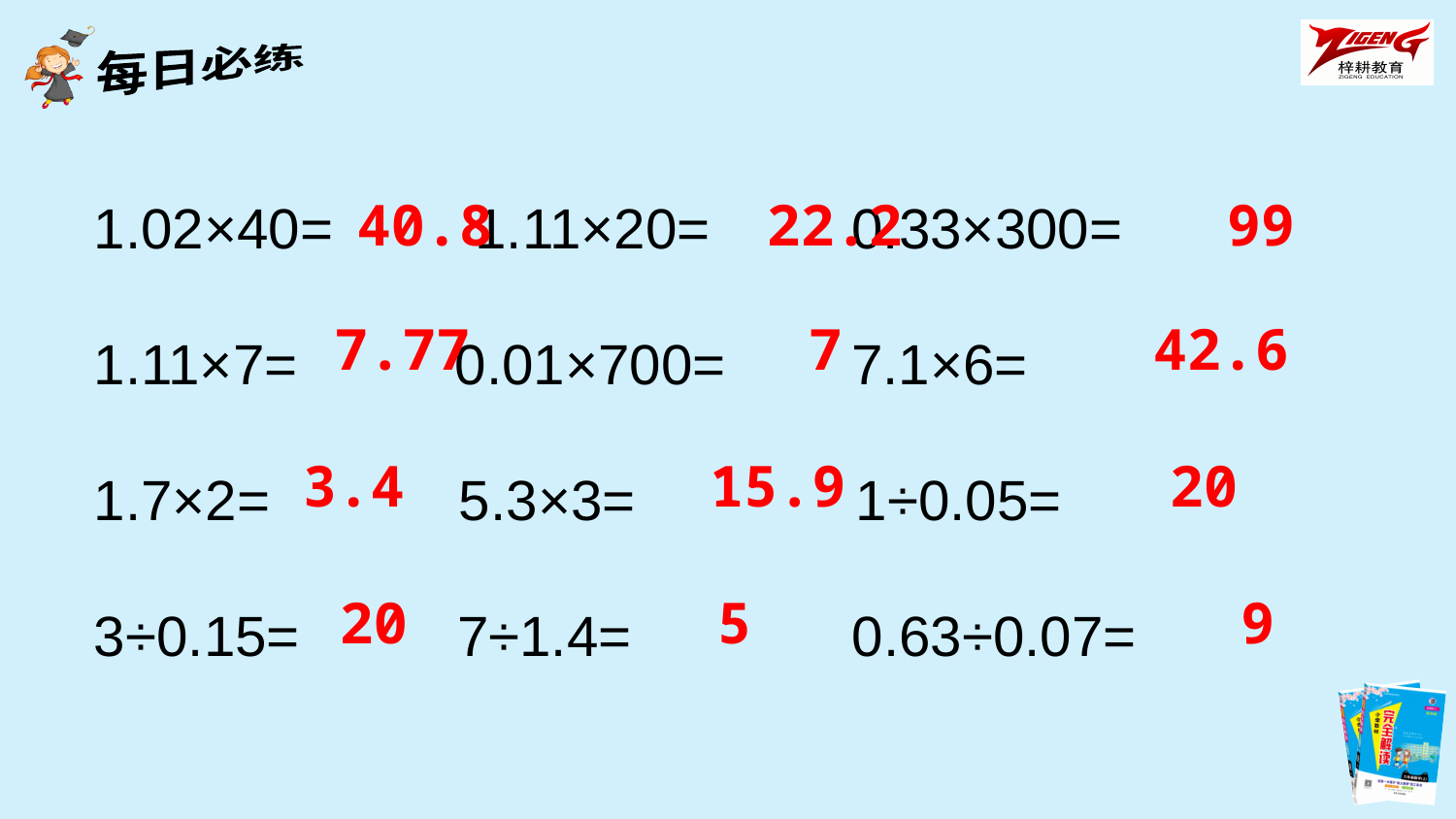

1.02×40=         1.11×20=         0.33×300=
1.11×7=          0.01×700=        7.1×6=
1.7×2=            5.3×3=              1÷0.05=
3÷0.15=          7÷1.4=              0.63÷0.07=
40.8
22.2
99
7.77
7
42.6
3.4
15.9
20
20
5
9